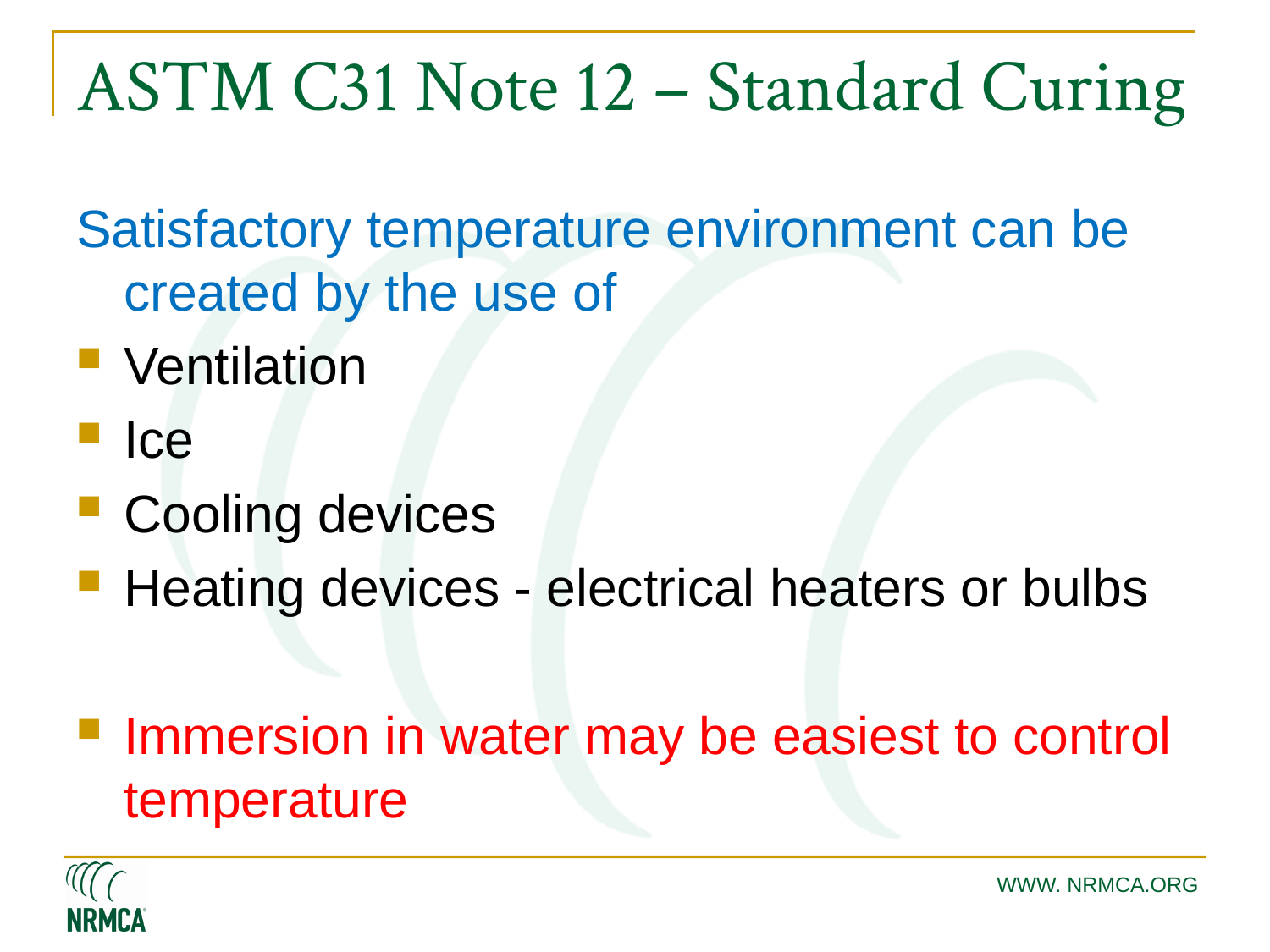

# ASTM C31 Note 12 – Standard Curing
Satisfactory temperature environment can be created by the use of
Ventilation
Ice
Cooling devices
Heating devices - electrical heaters or bulbs

Immersion in water may be easiest to control temperature